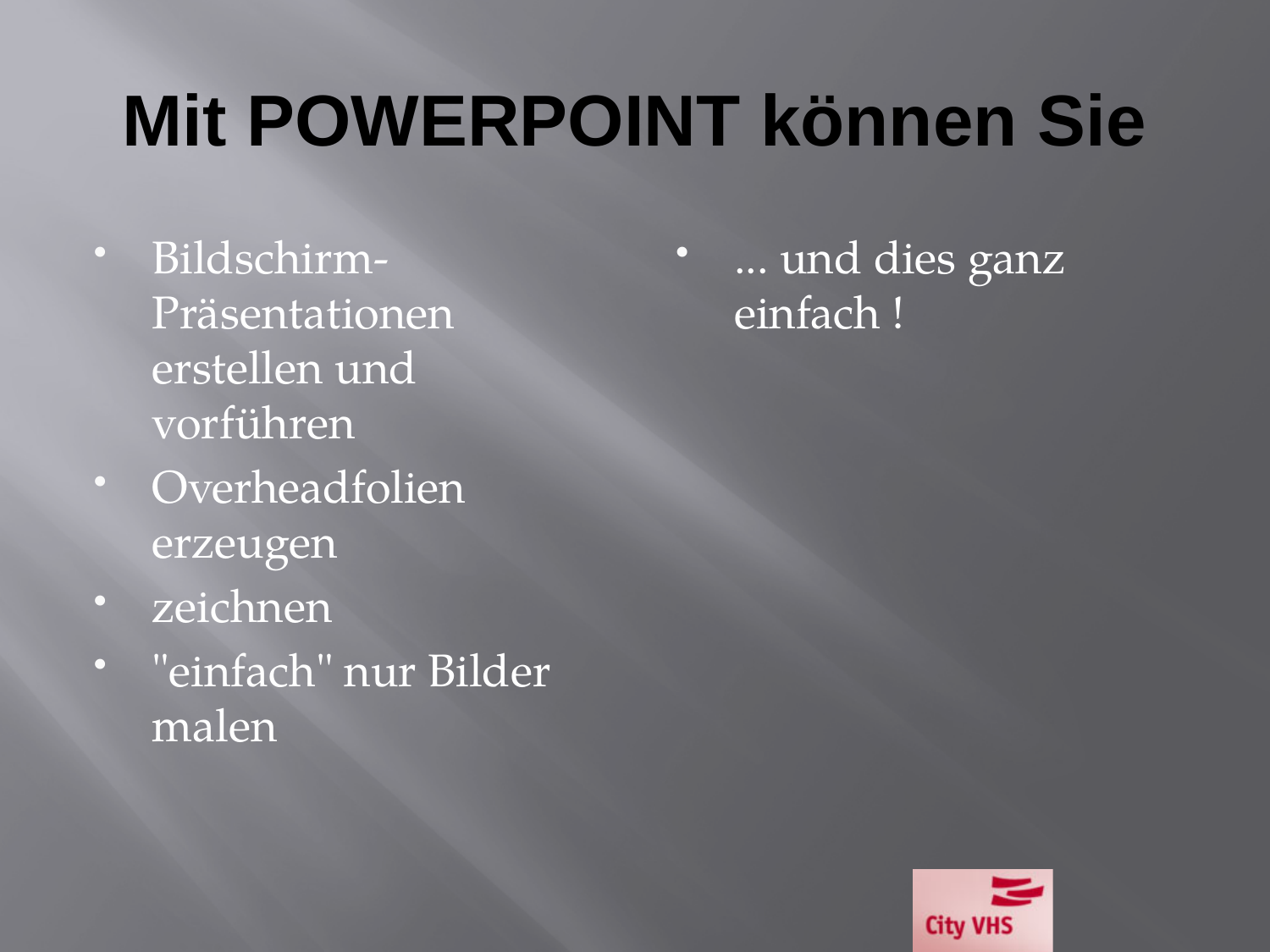

# Mit POWERPOINT können Sie
Bildschirm- Präsentationen erstellen und vorführen
Overheadfolien erzeugen
zeichnen
"einfach" nur Bilder malen

... und dies ganz einfach !